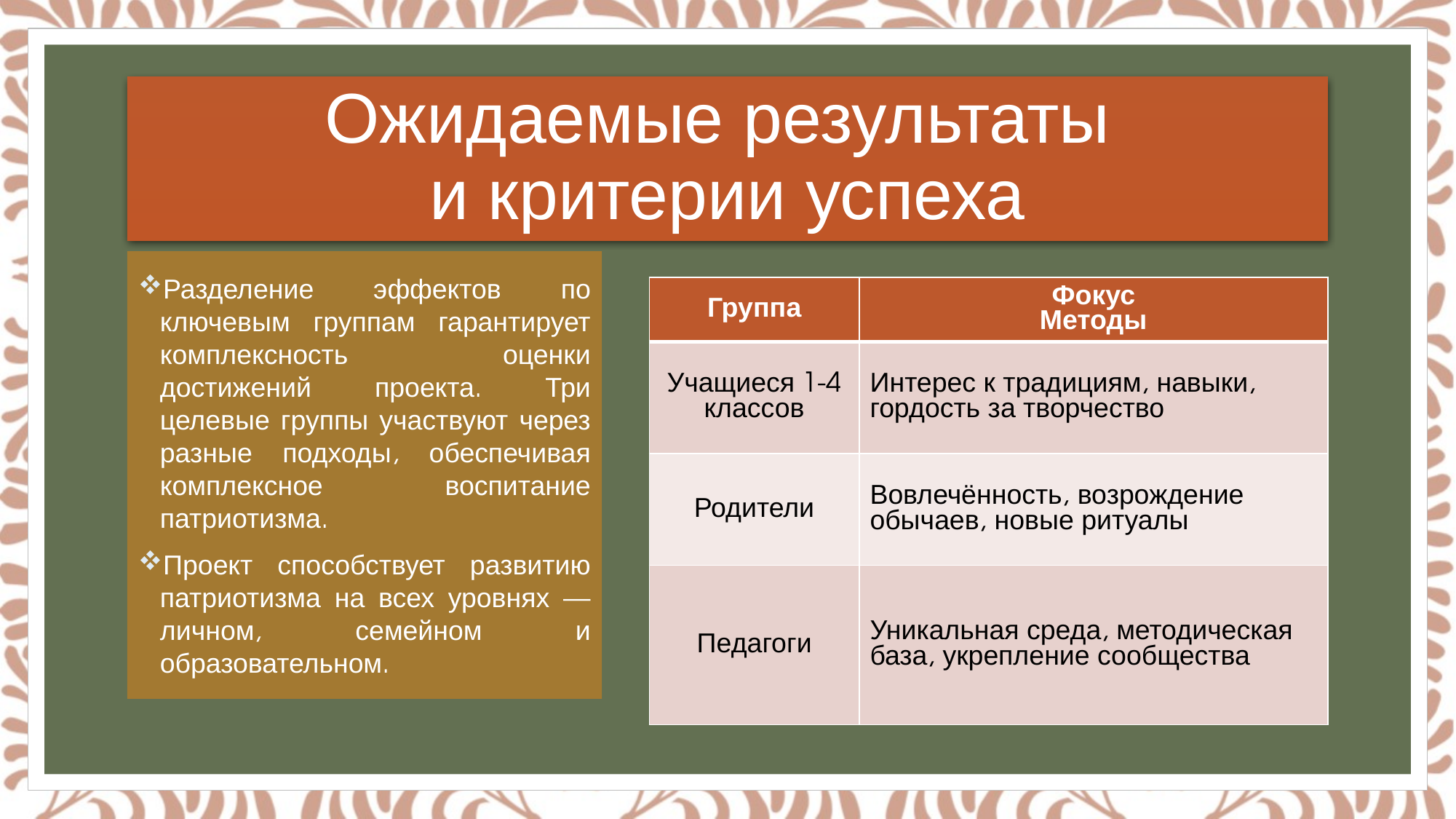

# Ожидаемые результаты и критерии успеха
Разделение эффектов по ключевым группам гарантирует комплексность оценки достижений проекта. Три целевые группы участвуют через разные подходы, обеспечивая комплексное воспитание патриотизма.
Проект способствует развитию патриотизма на всех уровнях — личном, семейном и образовательном.
| Группа | Фокус Методы |
| --- | --- |
| Учащиеся 1-4 классов | Интерес к традициям, навыки, гордость за творчество |
| Родители | Вовлечённость, возрождение обычаев, новые ритуалы |
| Педагоги | Уникальная среда, методическая база, укрепление сообщества |